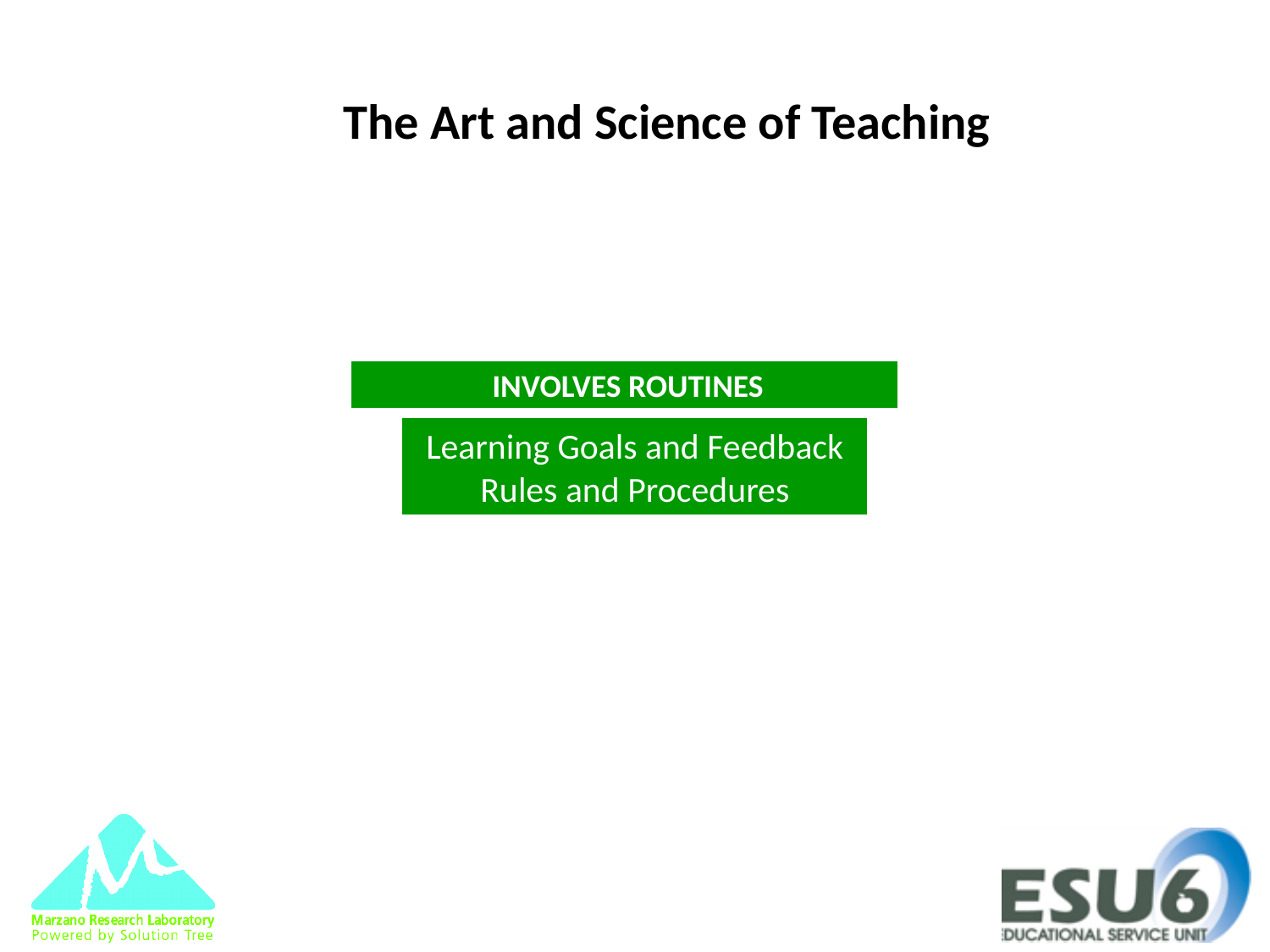

The Art and Science of Teaching

 INVOLVES ROUTINES
Learning Goals and Feedback
Rules and Procedures